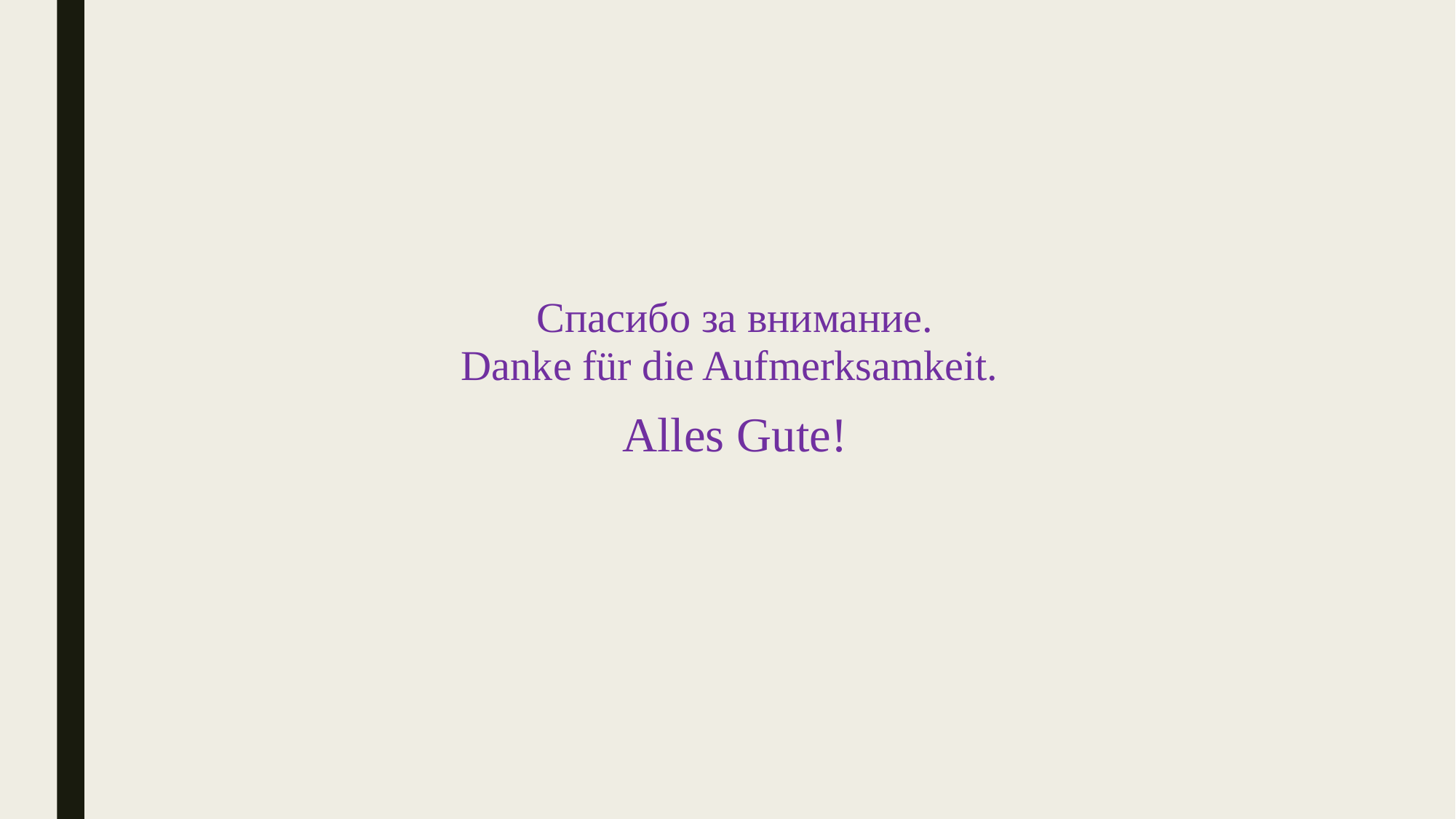

Спасибо за внимание.
Danke für die Aufmerksamkeit.
Alles Gute!